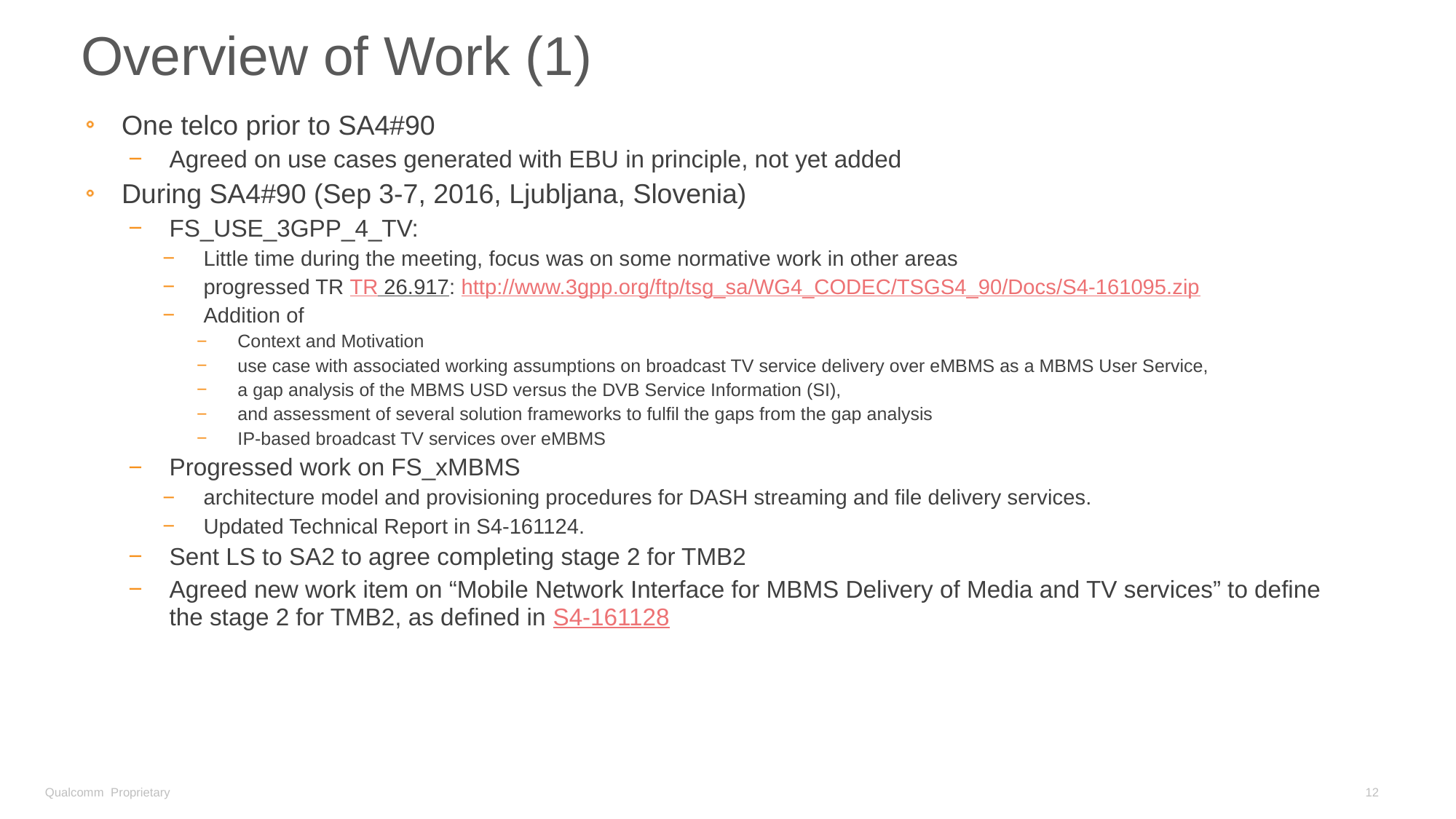

# Overview of Work (1)
One telco prior to SA4#90
Agreed on use cases generated with EBU in principle, not yet added
During SA4#90 (Sep 3-7, 2016, Ljubljana, Slovenia)
FS_USE_3GPP_4_TV:
Little time during the meeting, focus was on some normative work in other areas
progressed TR TR 26.917: http://www.3gpp.org/ftp/tsg_sa/WG4_CODEC/TSGS4_90/Docs/S4-161095.zip
Addition of
Context and Motivation
use case with associated working assumptions on broadcast TV service delivery over eMBMS as a MBMS User Service,
a gap analysis of the MBMS USD versus the DVB Service Information (SI),
and assessment of several solution frameworks to fulfil the gaps from the gap analysis
IP-based broadcast TV services over eMBMS
Progressed work on FS_xMBMS
architecture model and provisioning procedures for DASH streaming and file delivery services.
Updated Technical Report in S4-161124.
Sent LS to SA2 to agree completing stage 2 for TMB2
Agreed new work item on “Mobile Network Interface for MBMS Delivery of Media and TV services” to define the stage 2 for TMB2, as defined in S4-161128